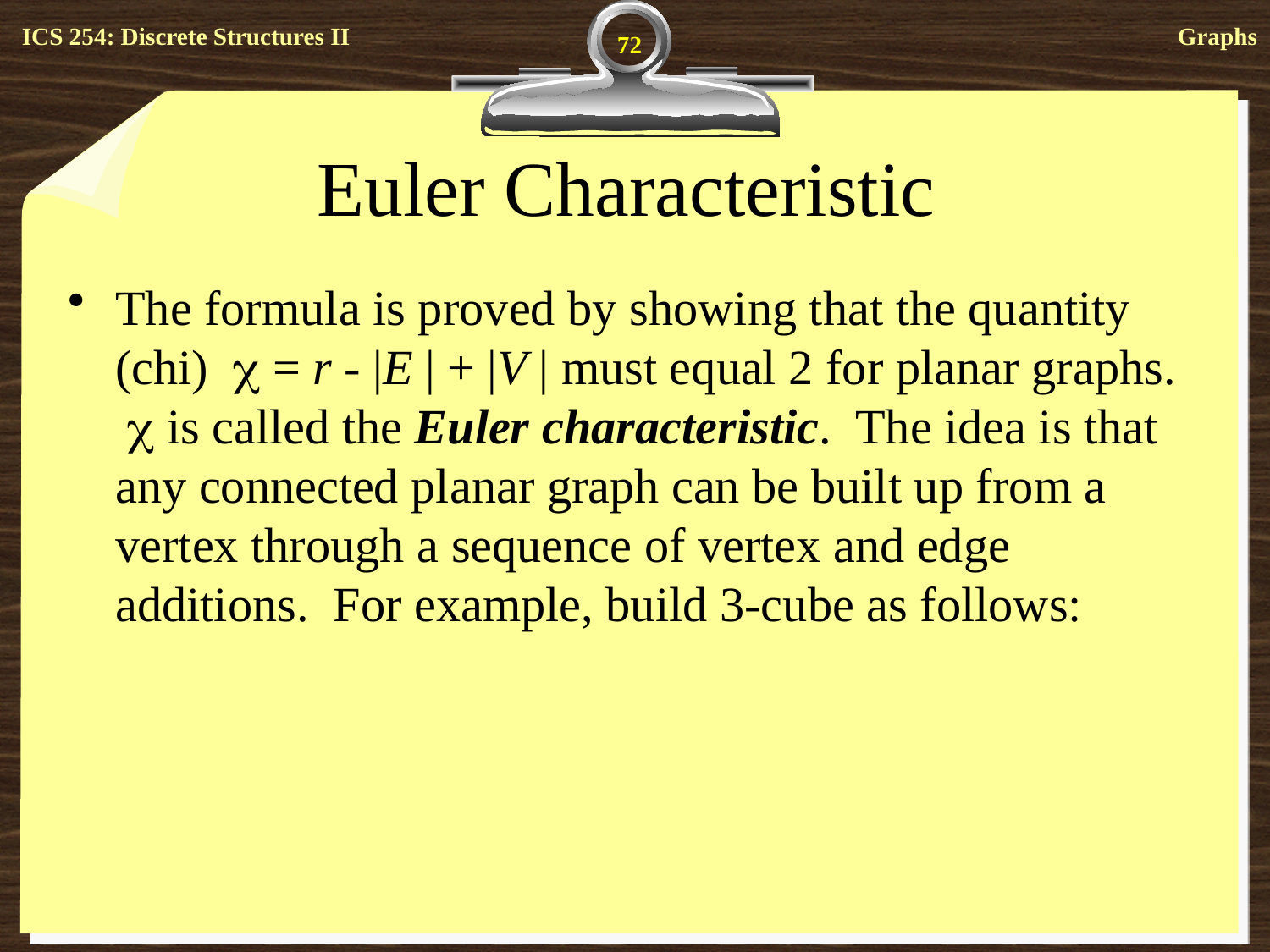

72
# Euler Characteristic
The formula is proved by showing that the quantity (chi) χ = r - |E | + |V | must equal 2 for planar graphs.  χ is called the Euler characteristic.  The idea is that any connected planar graph can be built up from a vertex through a sequence of vertex and edge additions.  For example, build 3-cube as follows: